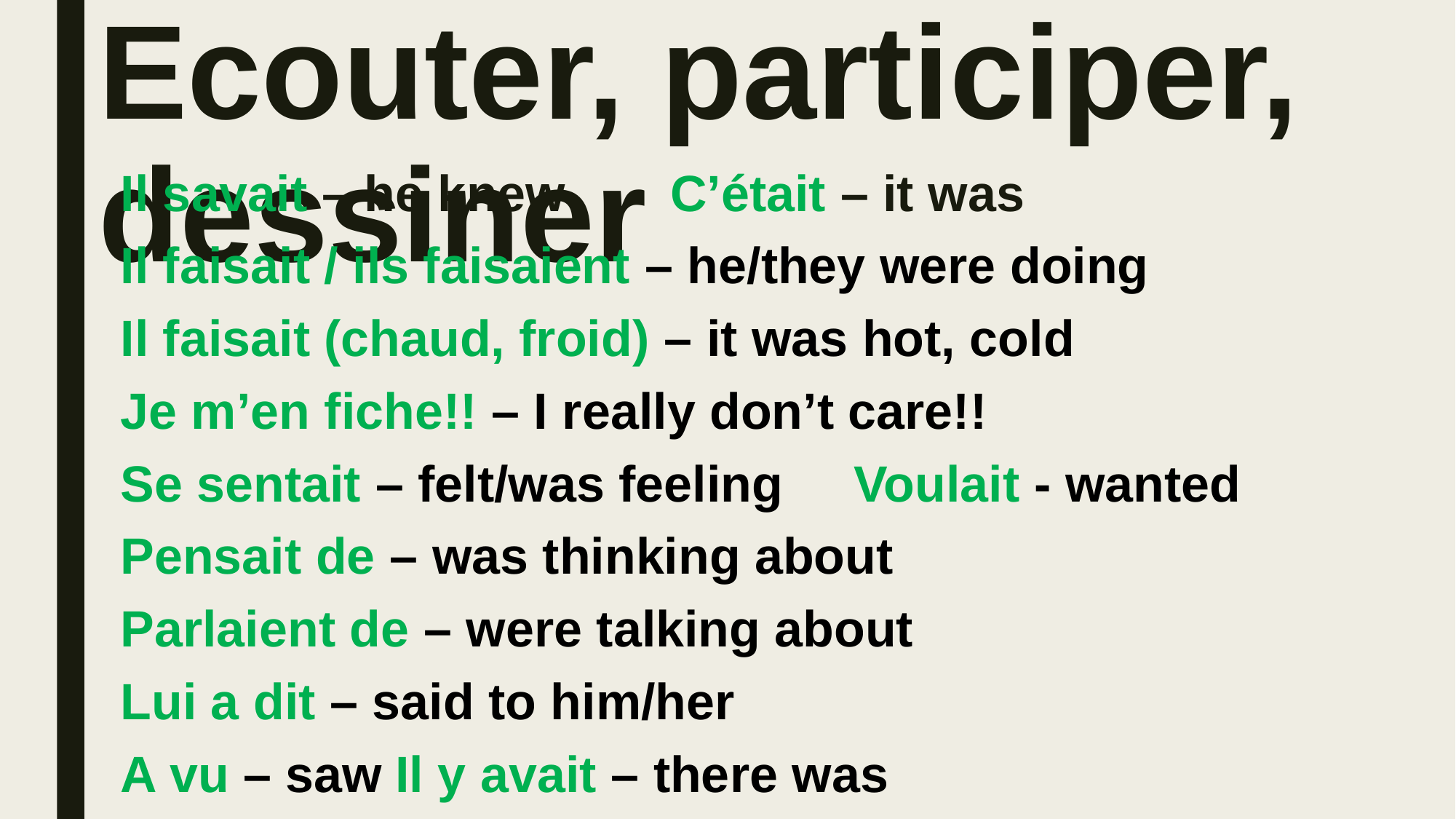

# Ecouter, participer, dessiner
Il savait – he knew			C’était – it was
Il faisait / ils faisaient – he/they were doing
Il faisait (chaud, froid) – it was hot, cold
Je m’en fiche!! – I really don’t care!!
Se sentait – felt/was feeling		Voulait - wanted
Pensait de – was thinking about
Parlaient de – were talking about
Lui a dit – said to him/her
A vu – saw					Il y avait – there was